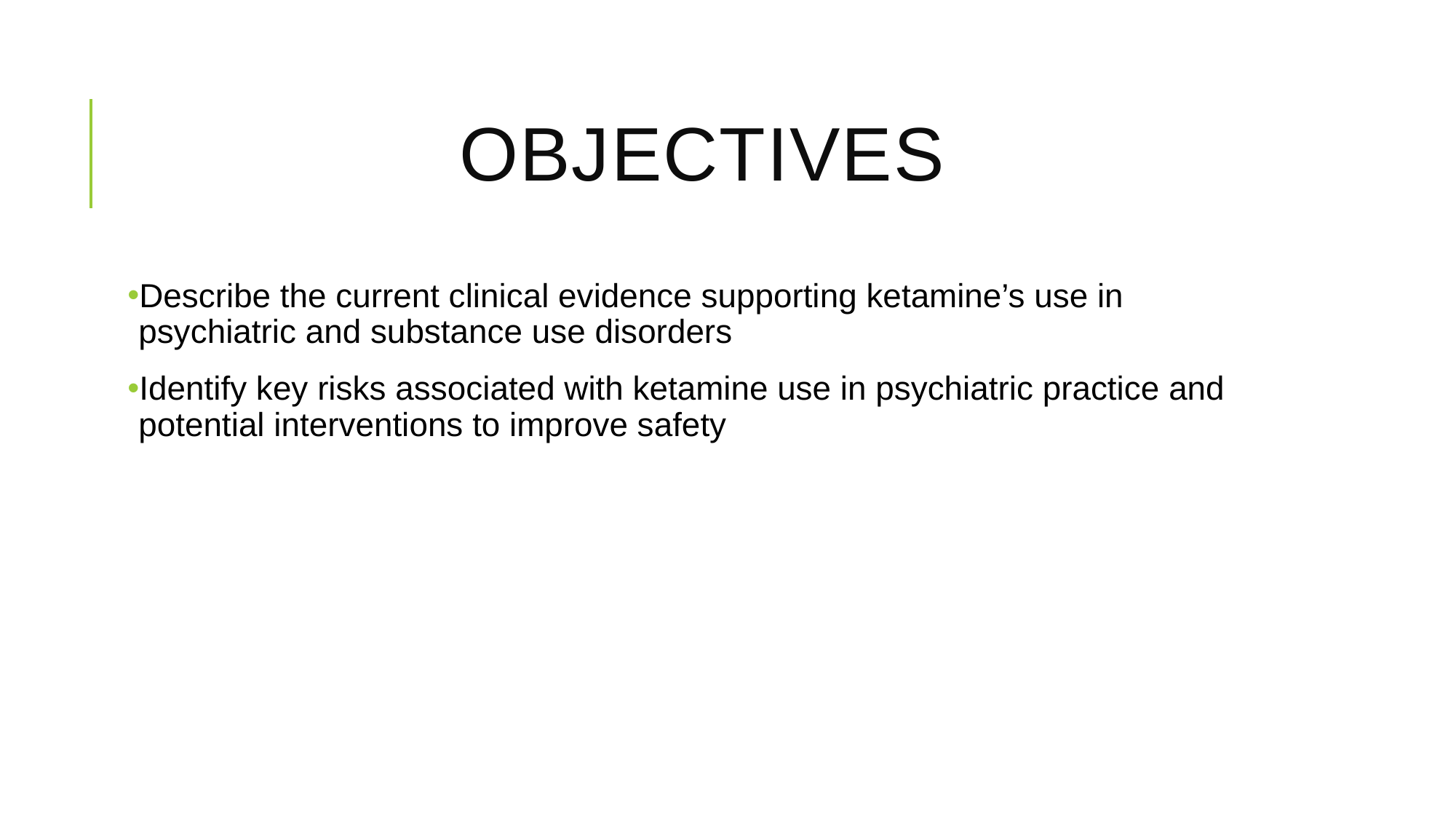

# objectives
Describe the current clinical evidence supporting ketamine’s use in psychiatric and substance use disorders
Identify key risks associated with ketamine use in psychiatric practice and potential interventions to improve safety